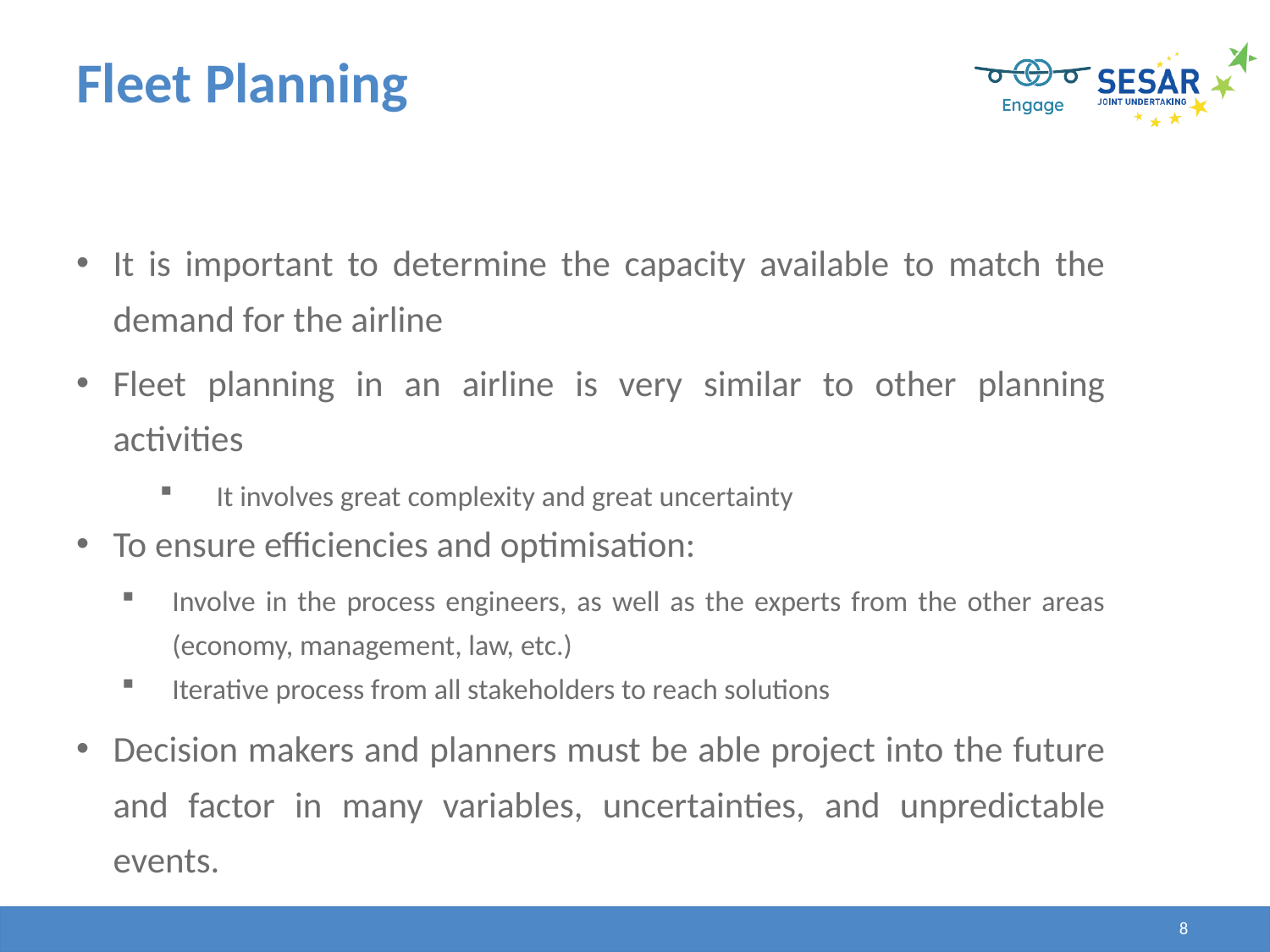

# Fleet Planning
It is important to determine the capacity available to match the demand for the airline
Fleet planning in an airline is very similar to other planning activities
It involves great complexity and great uncertainty
To ensure efficiencies and optimisation:
Involve in the process engineers, as well as the experts from the other areas (economy, management, law, etc.)
Iterative process from all stakeholders to reach solutions
Decision makers and planners must be able project into the future and factor in many variables, uncertainties, and unpredictable events.
8